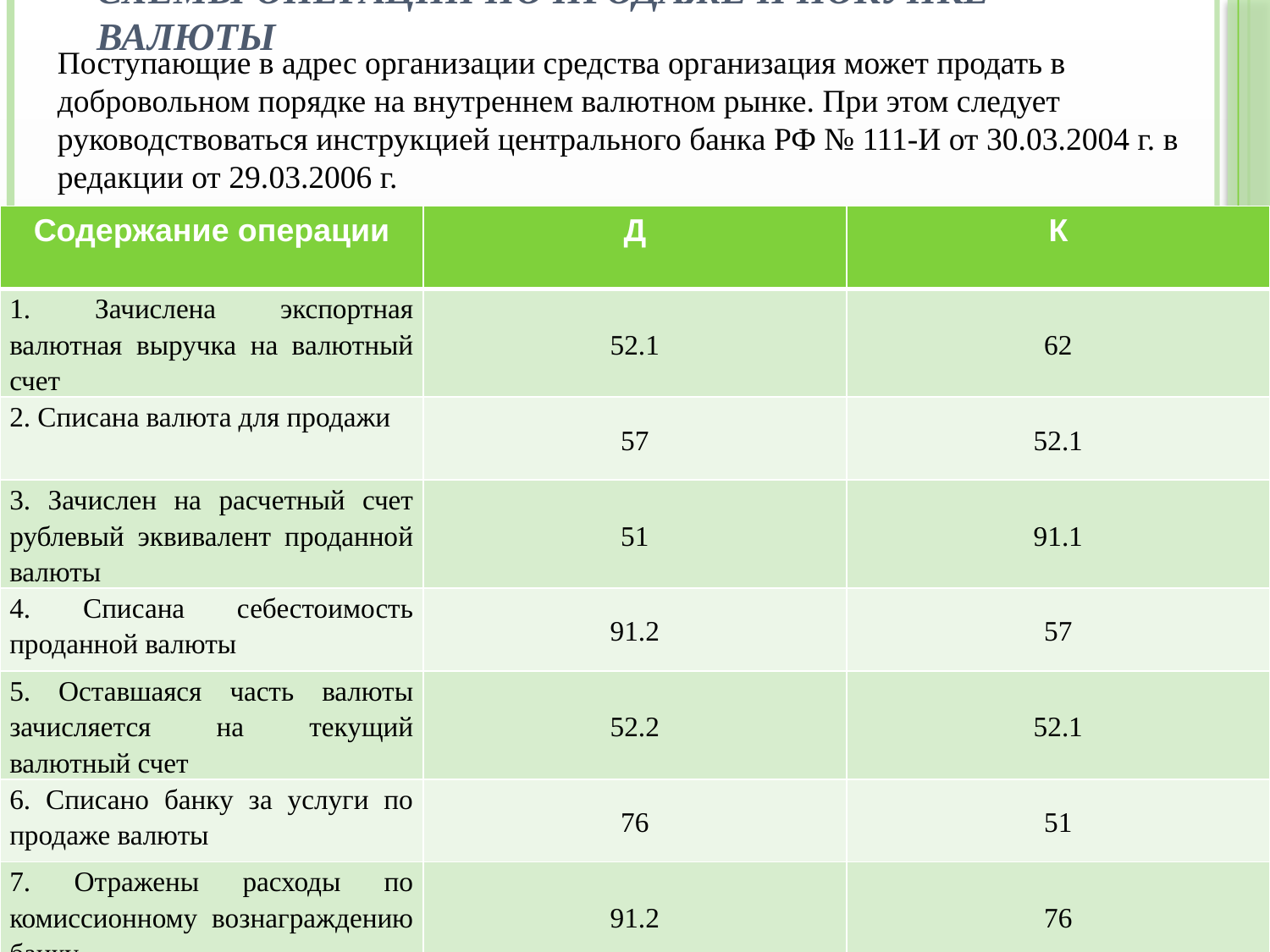

# Схемы операций по продаже и покупке валюты
Поступающие в адрес организации средства организация может продать в добровольном порядке на внутреннем валютном рынке. При этом следует руководствоваться инструкцией центрального банка РФ № 111-И от 30.03.2004 г. в редакции от 29.03.2006 г.
| Содержание операции | Д | К |
| --- | --- | --- |
| 1. Зачислена экспортная валютная выручка на валютный счет | 52.1 | 62 |
| 2. Списана валюта для продажи | 57 | 52.1 |
| 3. Зачислен на расчетный счет рублевый эквивалент проданной валюты | 51 | 91.1 |
| 4. Списана себестоимость проданной валюты | 91.2 | 57 |
| 5. Оставшаяся часть валюты зачисляется на текущий валютный счет | 52.2 | 52.1 |
| 6. Списано банку за услуги по продаже валюты | 76 | 51 |
| 7. Отражены расходы по комиссионному вознаграждению банку | 91.2 | 76 |
| 8. Выявлен финансовый результат от продажи валюты: - прибыль - убыток | 91.9 99 | 99 91.9 |